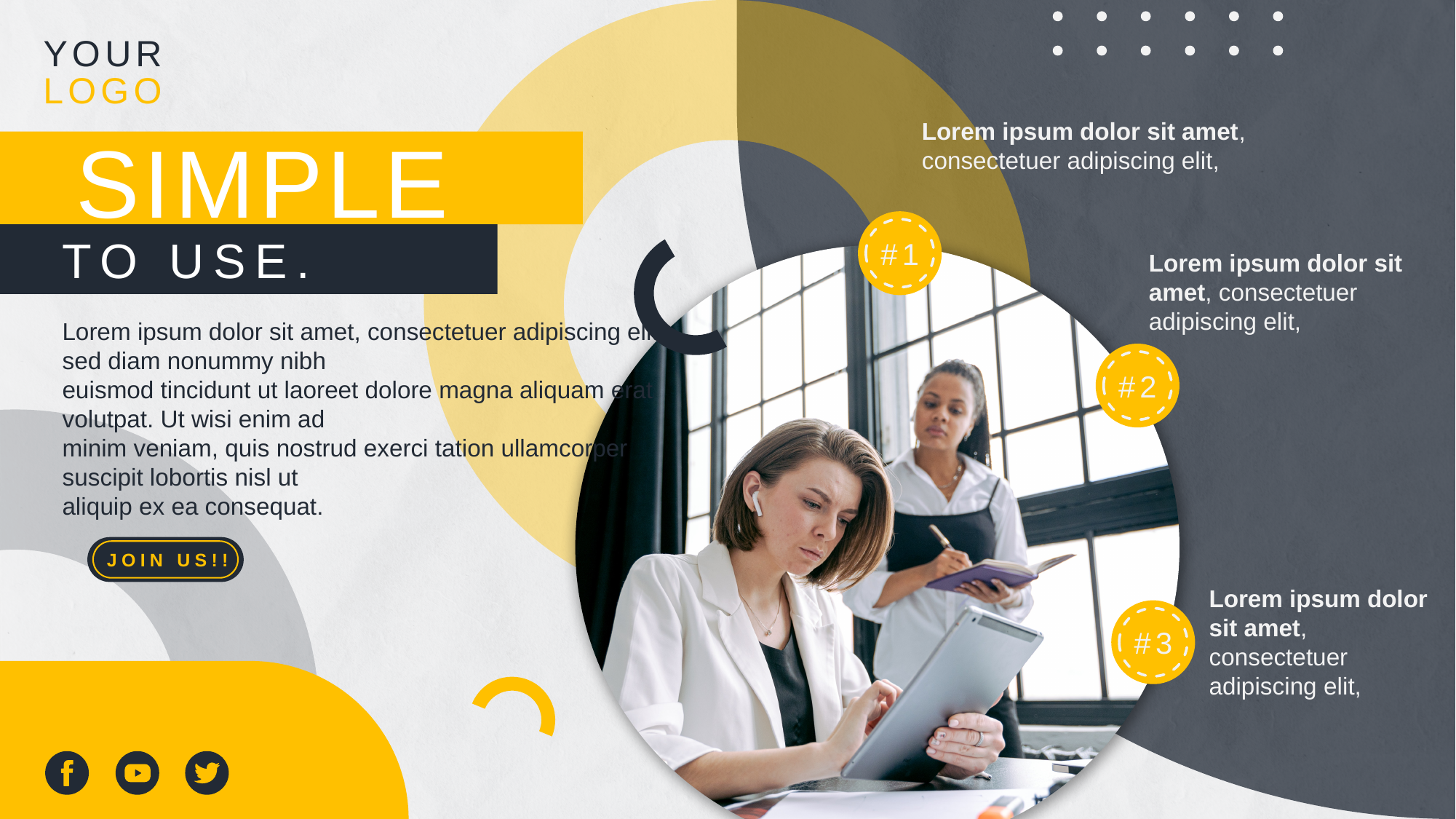

YOUR
LOGO
Lorem ipsum dolor sit amet, consectetuer adipiscing elit,
SIMPLE

TO USE.

#1
Lorem ipsum dolor sit amet, consectetuer adipiscing elit,

Lorem ipsum dolor sit amet, consectetuer adipiscing elit, sed diam nonummy nibh
euismod tincidunt ut laoreet dolore magna aliquam erat volutpat. Ut wisi enim ad
minim veniam, quis nostrud exerci tation ullamcorper suscipit lobortis nisl ut
aliquip ex ea consequat.

#2

JOIN US!!
Lorem ipsum dolor sit amet, consectetuer adipiscing elit,

#3